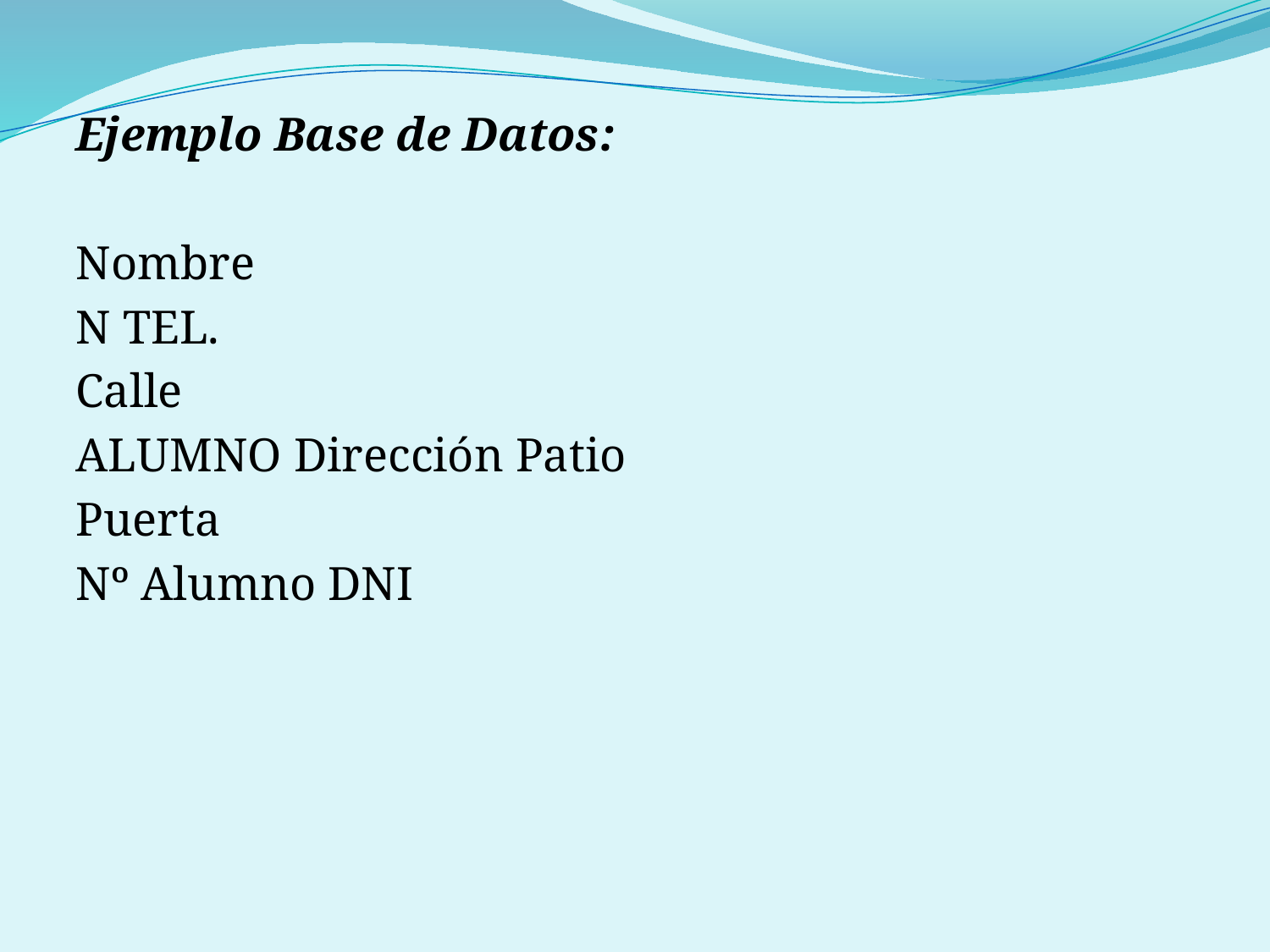

#
Ejemplo Base de Datos:

Nombre
N TEL.
Calle
ALUMNO Dirección Patio
Puerta
Nº Alumno DNI